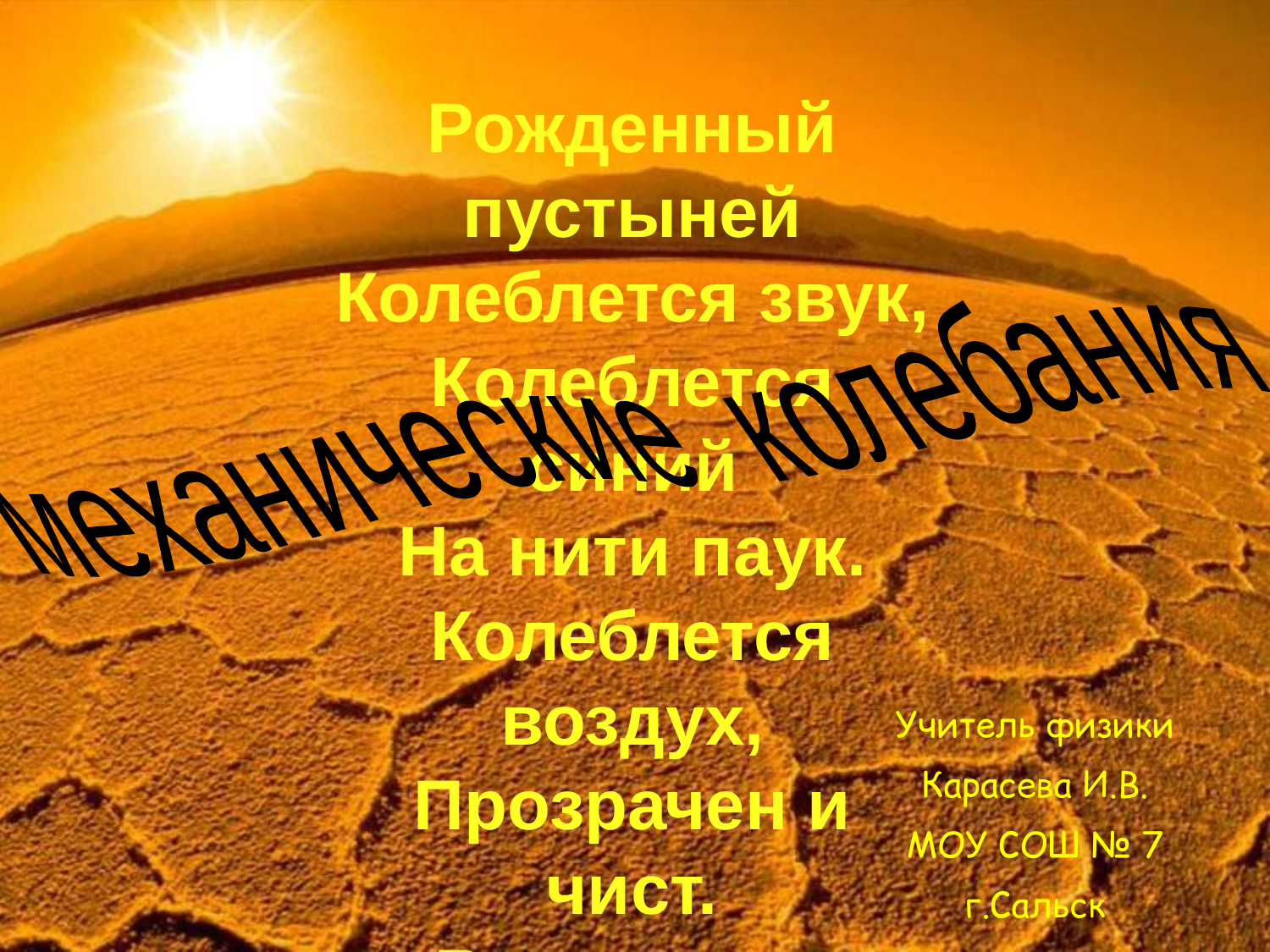

Рожденный пустыней
Колеблется звук,
Колеблется синий
На нити паук.
Колеблется воздух,
Прозрачен и чист.
В сияющих звездах
Колеблется лист…

механические  колебания
Учитель физики
Карасева И.В.
МОУ СОШ № 7
г.Сальск